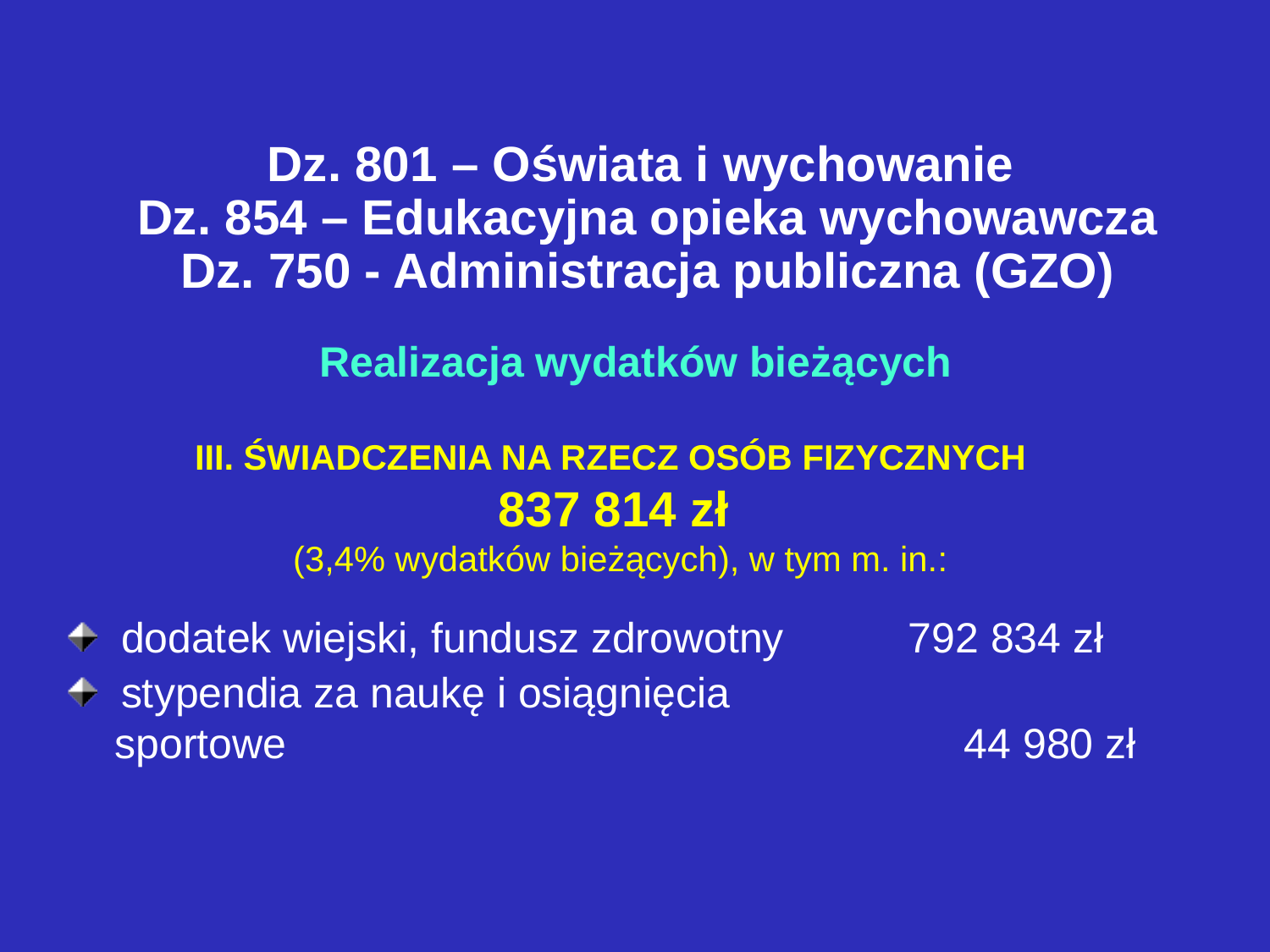

Dz. 801 – Oświata i wychowanie
Dz. 854 – Edukacyjna opieka wychowawcza
Dz. 750 - Administracja publiczna (GZO)
Realizacja wydatków bieżących
III. ŚWIADCZENIA NA RZECZ OSÓB FIZYCZNYCH
837 814 zł
(3,4% wydatków bieżących), w tym m. in.:

  dodatek wiejski, fundusz zdrowotny		792 834 zł

  stypendia za naukę i osiągnięcia
    sportowe											  44 980 zł